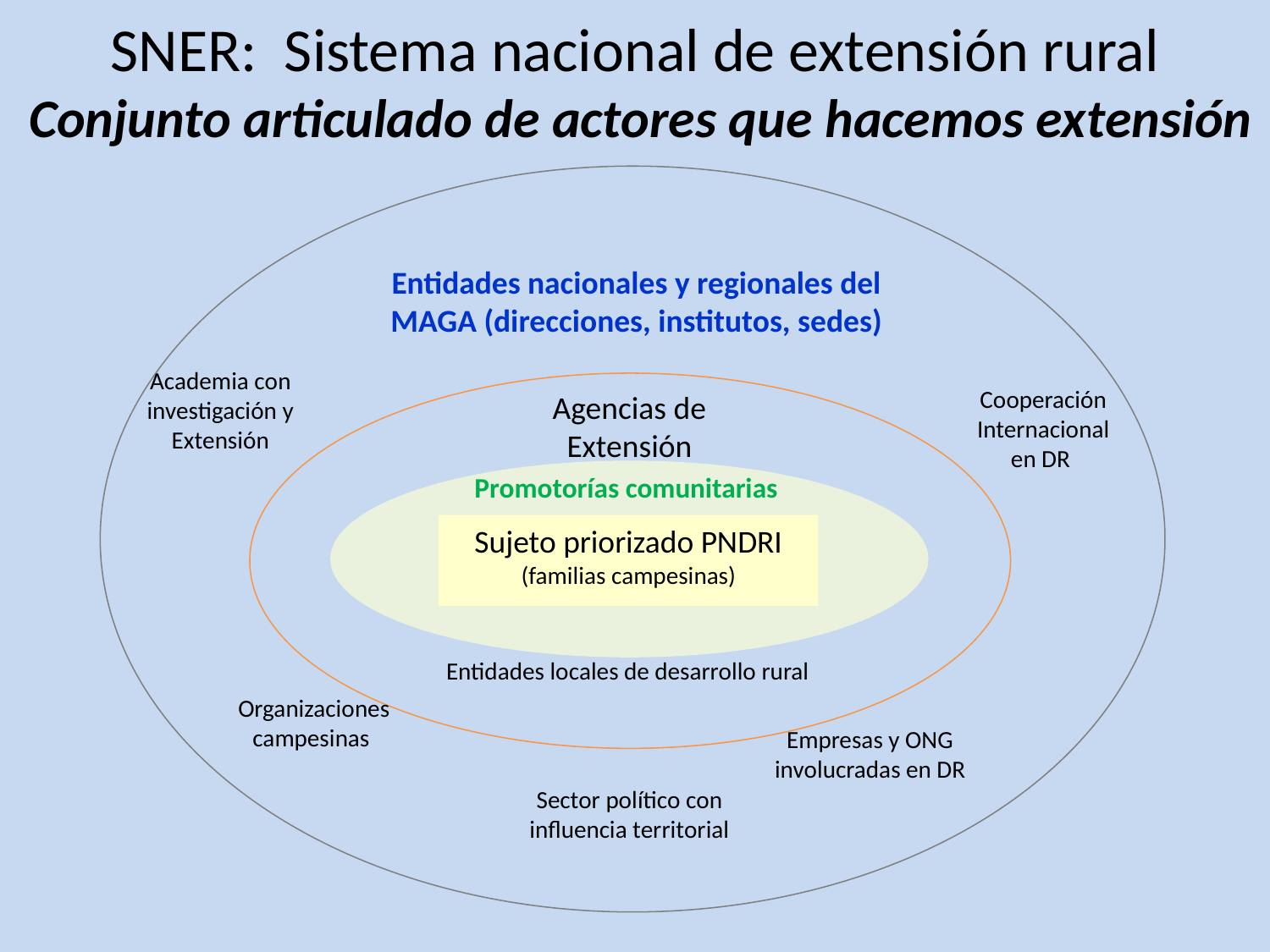

# SNER:  Sistema nacional de extensión rural Conjunto articulado de actores que hacemos extensión

Entidades nacionales y regionales del MAGA (direcciones, institutos, sedes)
Academia con investigación y Extensión

Cooperación Internacional en DR
Agencias de Extensión

Promotorías comunitarias
Sujeto priorizado PNDRI
(familias campesinas)
Entidades locales de desarrollo rural
Organizaciones campesinas
Empresas y ONG involucradas en DR
Sector político con influencia territorial